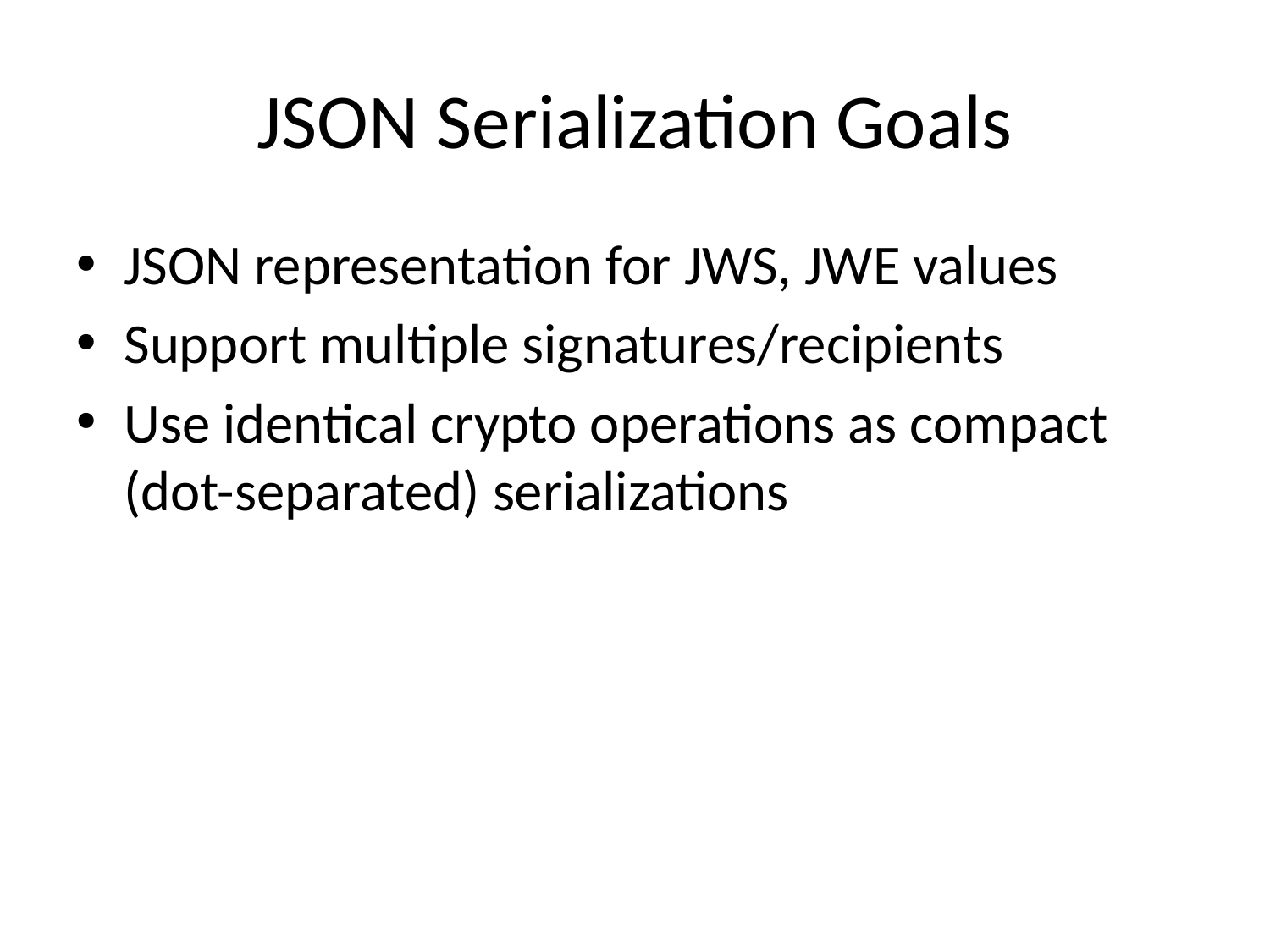

# JSON Serialization Goals
JSON representation for JWS, JWE values
Support multiple signatures/recipients
Use identical crypto operations as compact (dot-separated) serializations